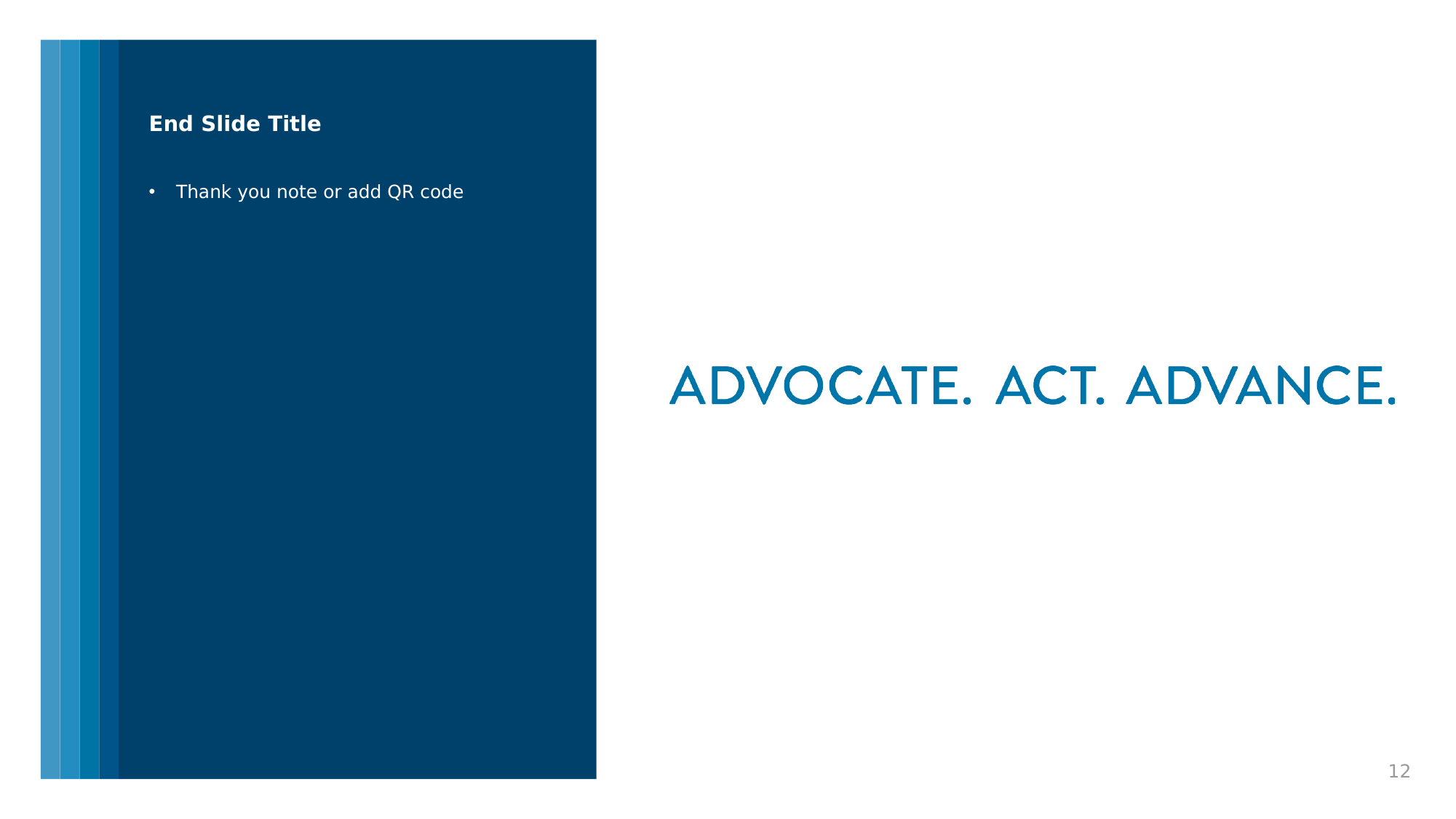

# End Slide Title
Thank you note or add QR code
12